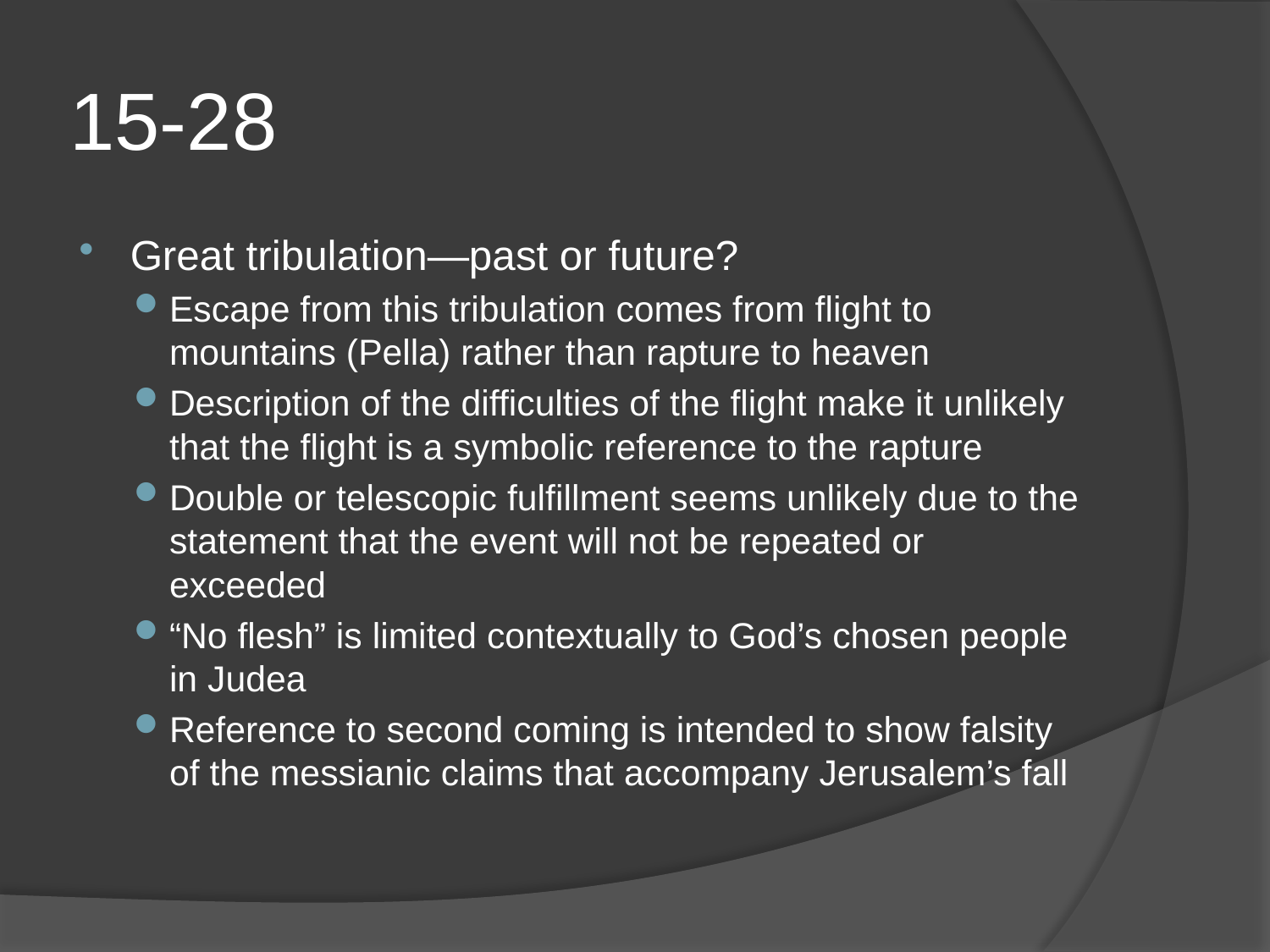

# 15-28
Great tribulation—past or future?
Escape from this tribulation comes from flight to mountains (Pella) rather than rapture to heaven
Description of the difficulties of the flight make it unlikely that the flight is a symbolic reference to the rapture
Double or telescopic fulfillment seems unlikely due to the statement that the event will not be repeated or exceeded
“No flesh” is limited contextually to God’s chosen people in Judea
Reference to second coming is intended to show falsity of the messianic claims that accompany Jerusalem’s fall